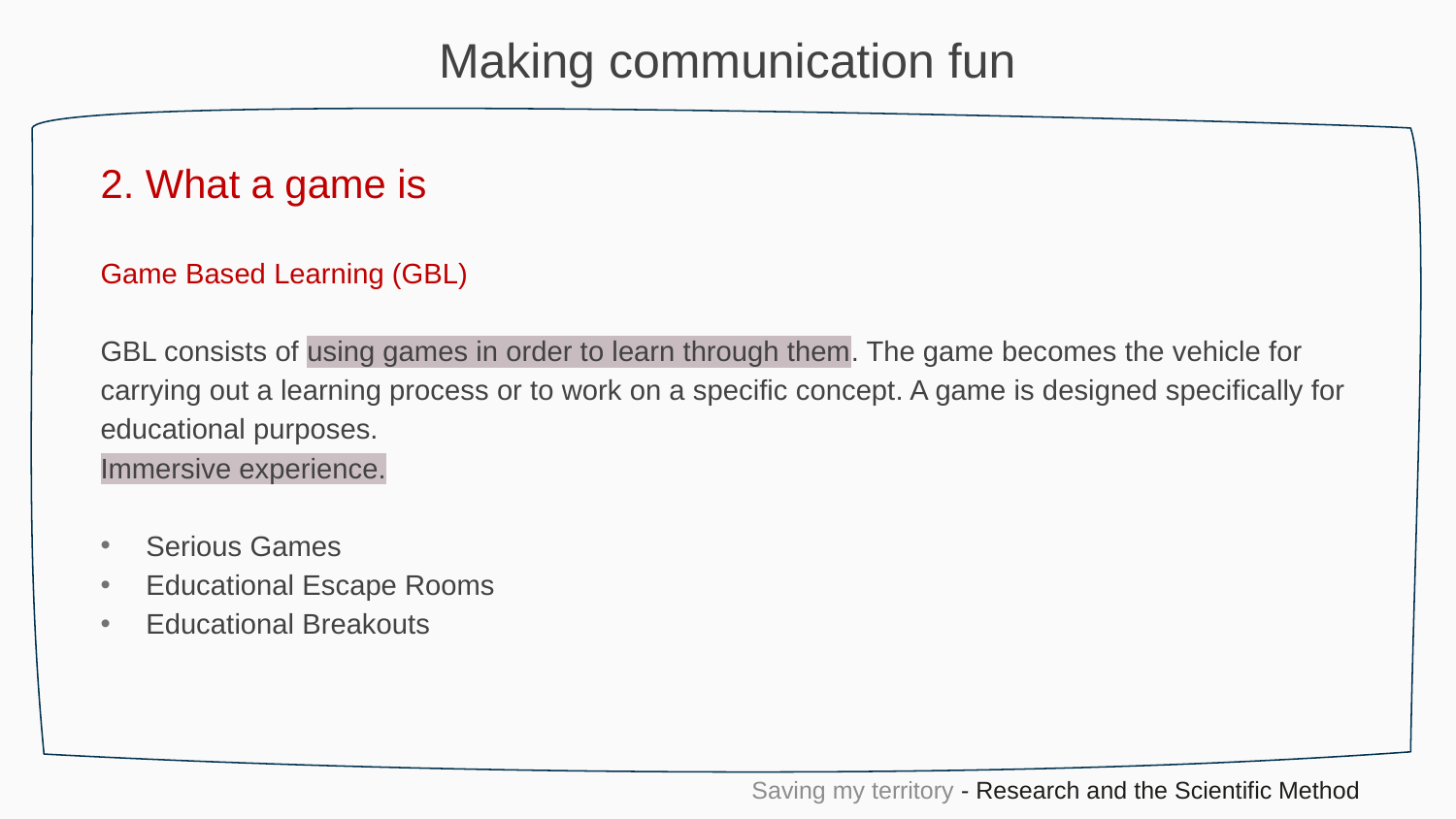

Making communication fun

2. What a game is
Game Based Learning (GBL)

GBL consists of using games in order to learn through them. The game becomes the vehicle for carrying out a learning process or to work on a specific concept. A game is designed specifically for educational purposes.
Immersive experience.

Serious Games
Educational Escape Rooms
Educational Breakouts

Saving my territory - Research and the Scientific Method